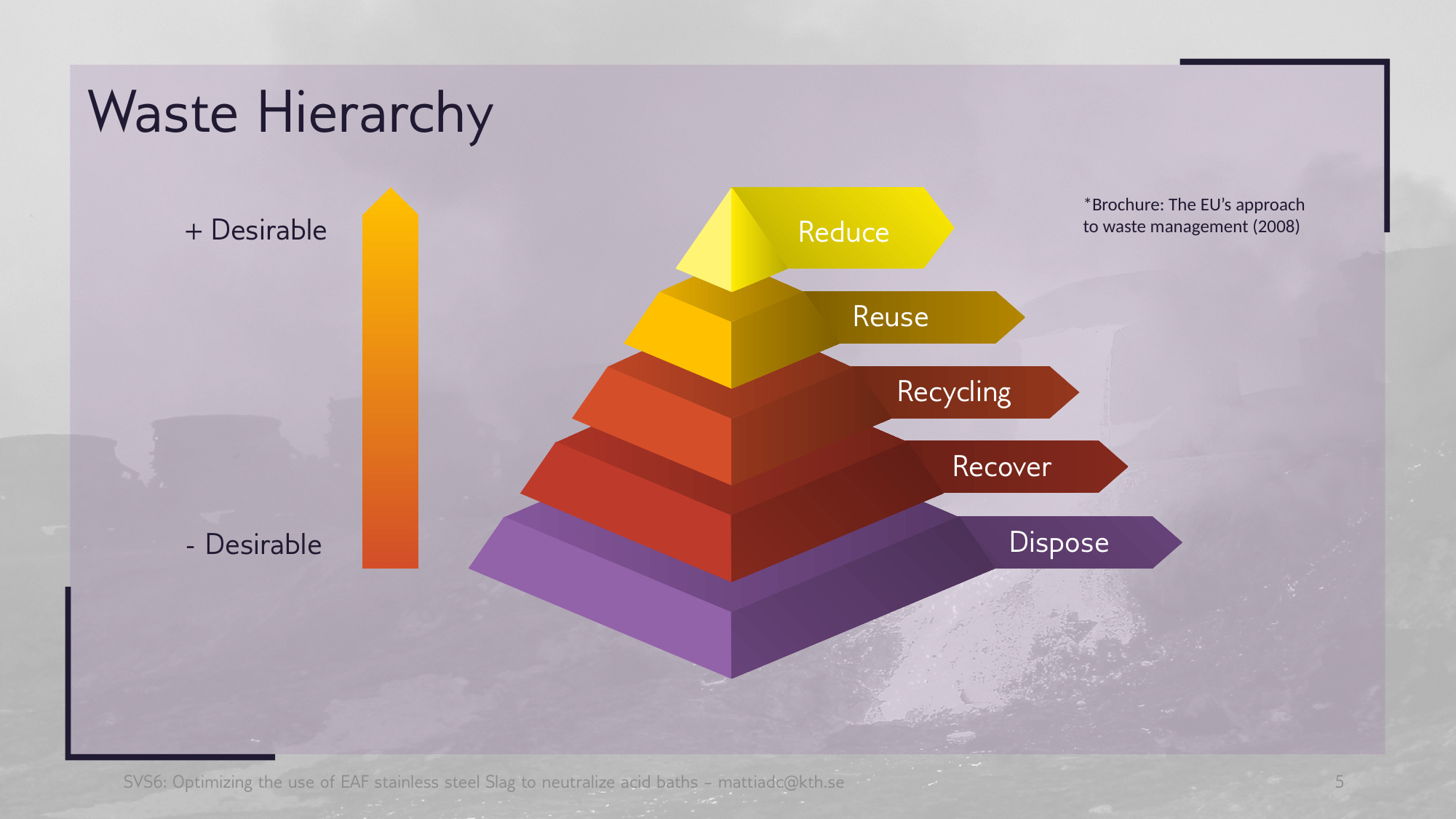

Waste Hierarchy

*Brochure: The EU’s approach
to waste management (2008)

+ Desirable
Reduce

Reuse

Recycling

Recover

Dispose

- Desirable
5
SVS6: Optimizing the use of EAF stainless steel Slag to neutralize acid baths – mattiadc@kth.se